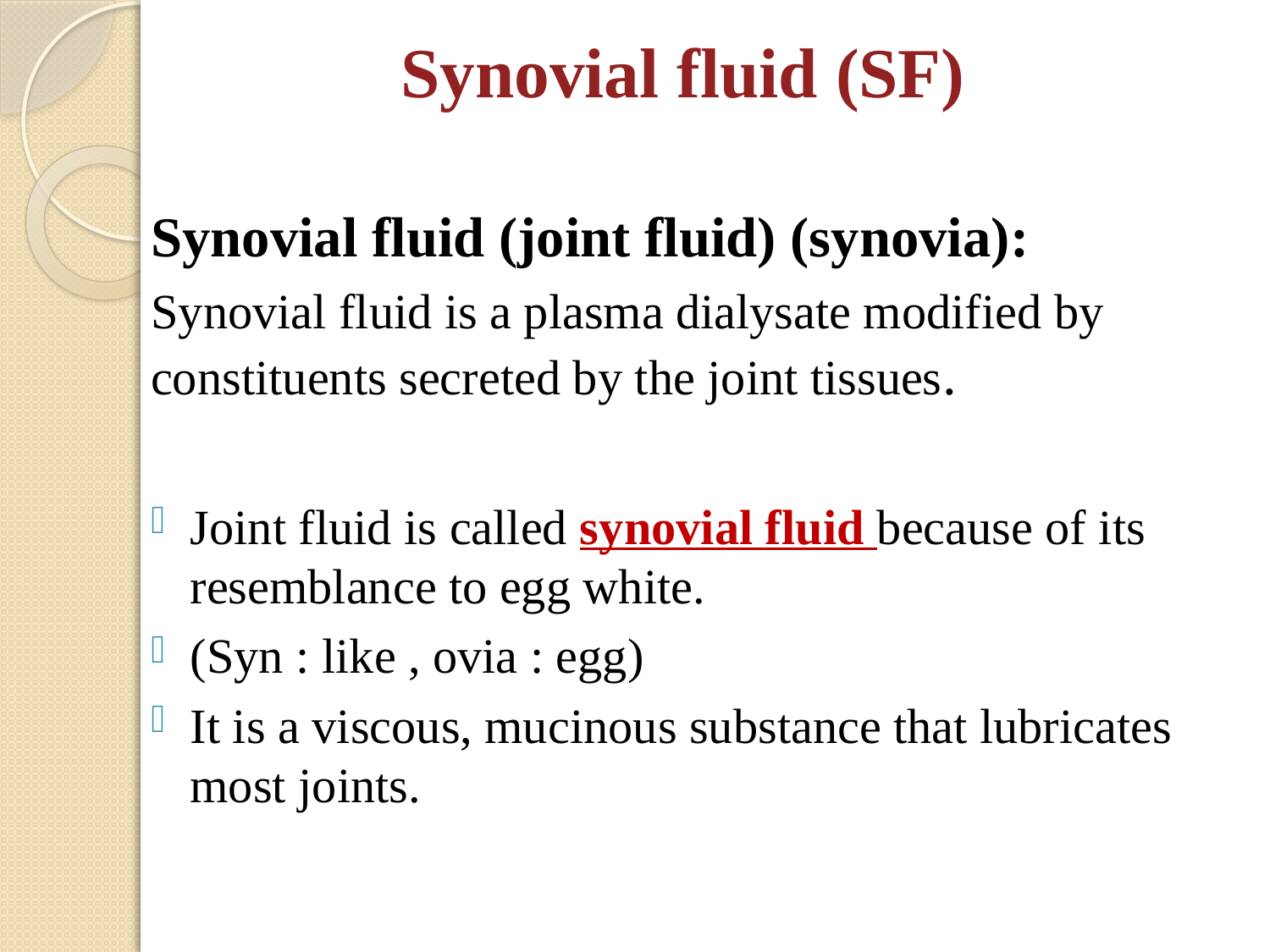

Synovial fluid (SF)

Synovial fluid (joint fluid) (synovia):
Synovial fluid is a plasma dialysate modified by constituents secreted by the joint tissues.

Joint fluid is called synovial fluid because of its resemblance to egg white.
(Syn : like , ovia : egg)
It is a viscous, mucinous substance that lubricates most joints.